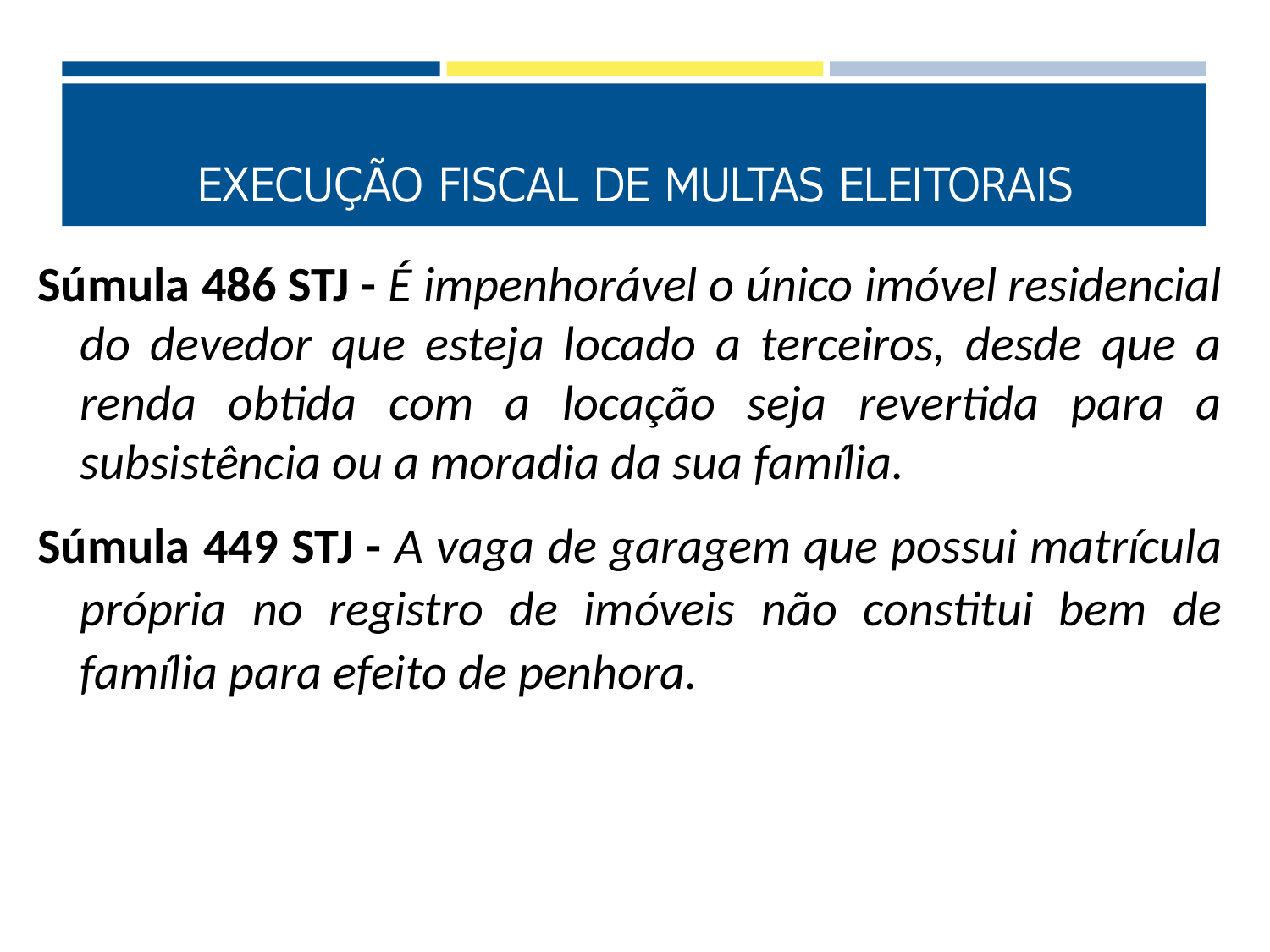

# EXECUÇÃO FISCAL DE MULTAS ELEITORAIS
Súmula 486 STJ - É impenhorável o único imóvel residencial do devedor que esteja locado a terceiros, desde que a renda obtida com a locação seja revertida para a subsistência ou a moradia da sua família.
Súmula 449 STJ - A vaga de garagem que possui matrícula própria no registro de imóveis não constitui bem de família para efeito de penhora.